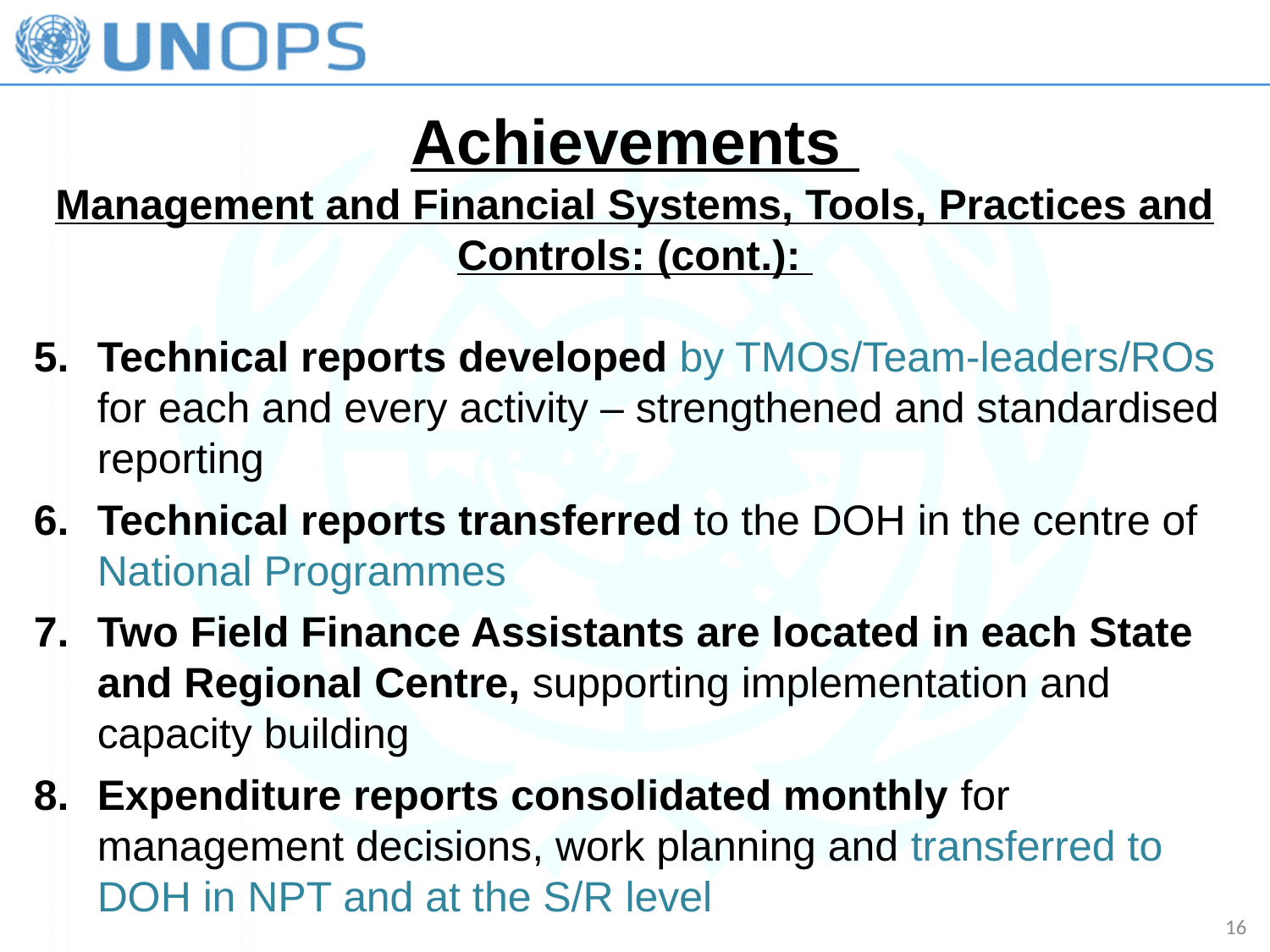

Achievements
Management and Financial Systems, Tools, Practices and Controls: (cont.):

Technical reports developed by TMOs/Team-leaders/ROs for each and every activity – strengthened and standardised reporting
Technical reports transferred to the DOH in the centre of National Programmes
Two Field Finance Assistants are located in each State and Regional Centre, supporting implementation and capacity building
Expenditure reports consolidated monthly for management decisions, work planning and transferred to DOH in NPT and at the S/R level
16